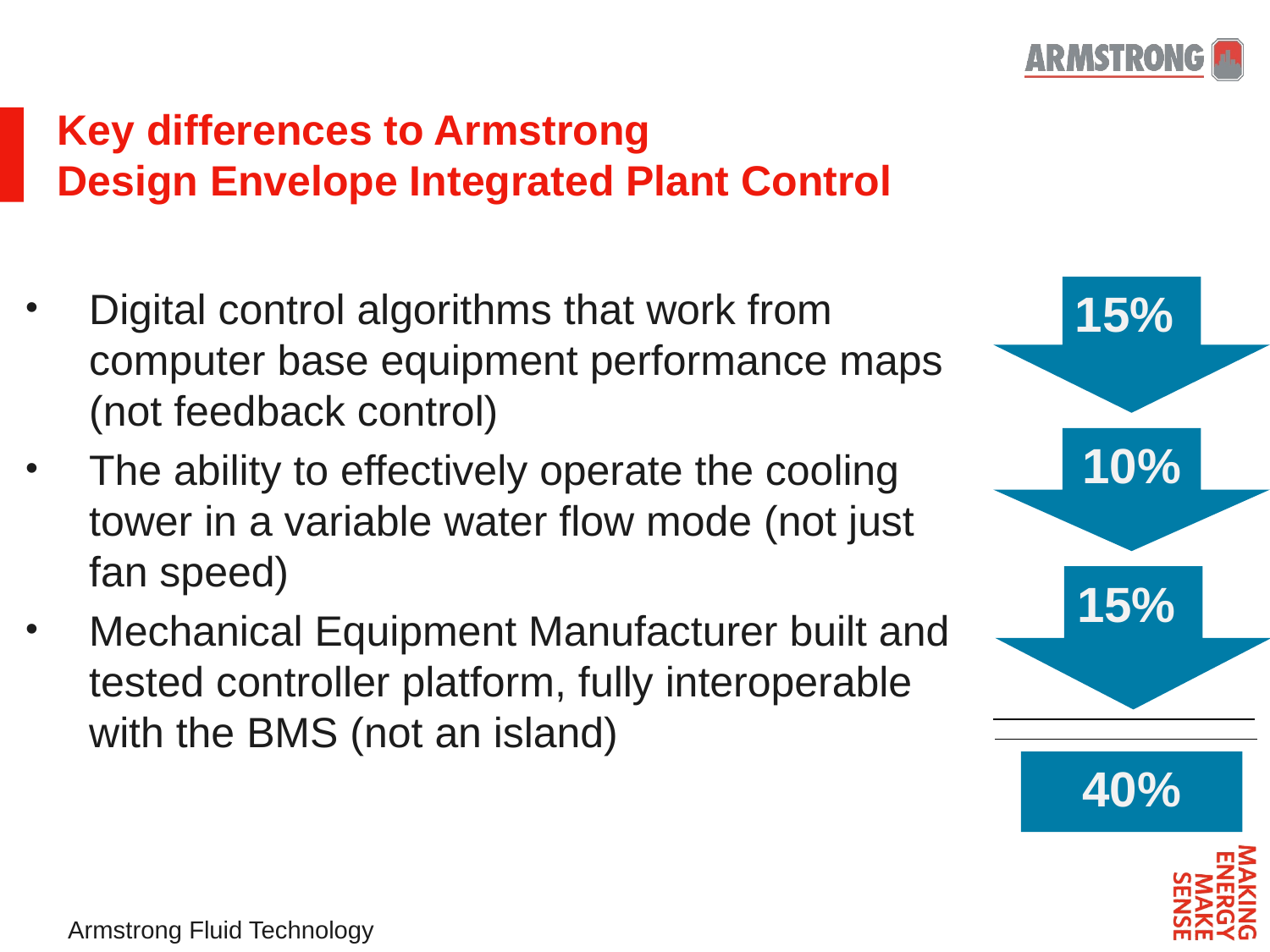

Key differences to Armstrong
Design Envelope Integrated Plant Control
Digital control algorithms that work from computer base equipment performance maps (not feedback control)
The ability to effectively operate the cooling tower in a variable water flow mode (not just fan speed)
Mechanical Equipment Manufacturer built and tested controller platform, fully interoperable with the BMS (not an island)

15%
10%
15%
40%